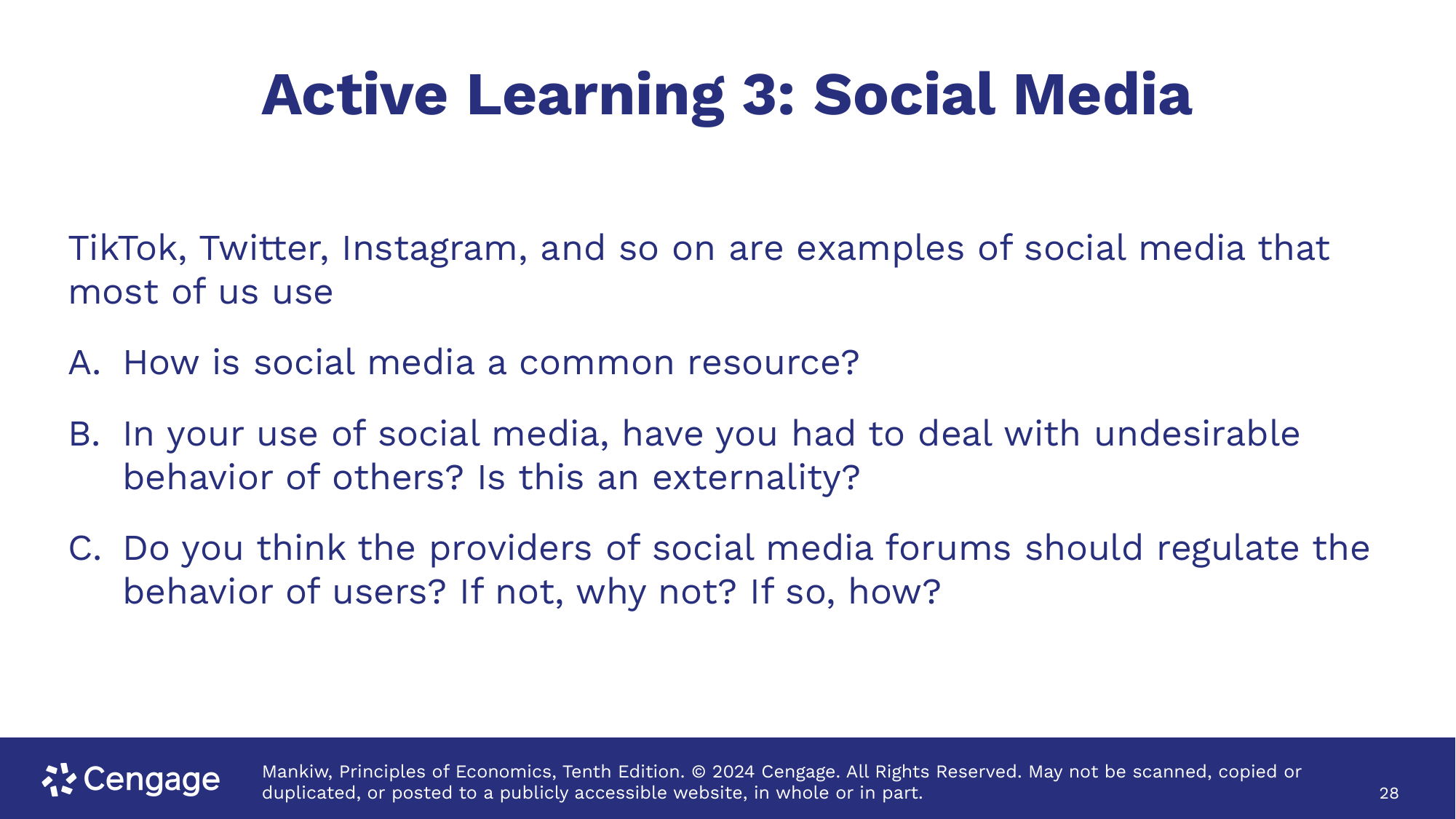

# Active Learning 3: Social Media
TikTok, Twitter, Instagram, and so on are examples of social media that most of us use
How is social media a common resource?
In your use of social media, have you had to deal with undesirable behavior of others? Is this an externality?
Do you think the providers of social media forums should regulate the behavior of users? If not, why not? If so, how?